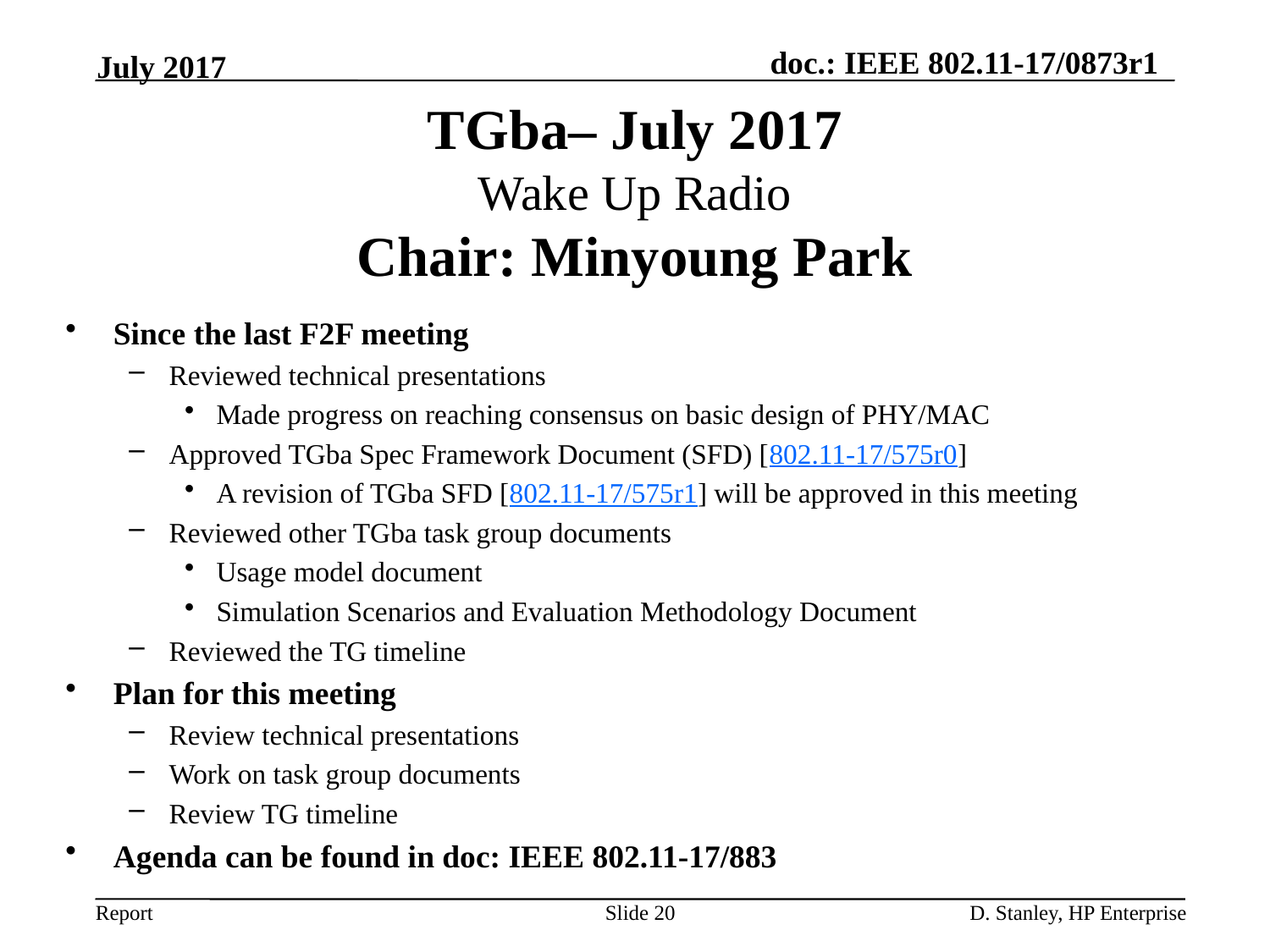

July 2017
# TGba– July 2017 Wake Up Radio Chair: Minyoung Park
Since the last F2F meeting
Reviewed technical presentations
Made progress on reaching consensus on basic design of PHY/MAC
Approved TGba Spec Framework Document (SFD) [802.11-17/575r0]
A revision of TGba SFD [802.11-17/575r1] will be approved in this meeting
Reviewed other TGba task group documents
Usage model document
Simulation Scenarios and Evaluation Methodology Document
Reviewed the TG timeline
Plan for this meeting
Review technical presentations
Work on task group documents
Review TG timeline
Agenda can be found in doc: IEEE 802.11-17/883

Slide 20
D. Stanley, HP Enterprise